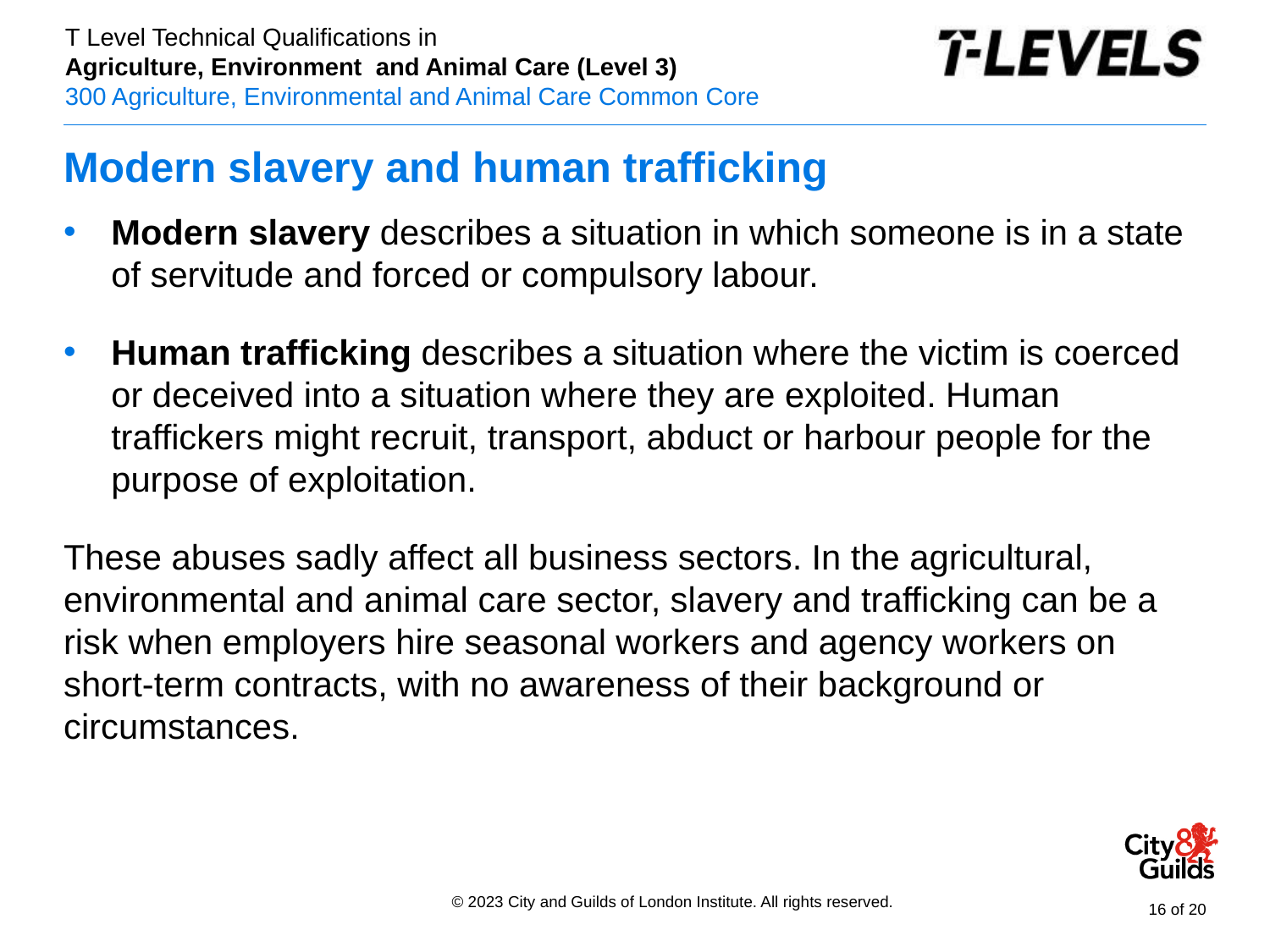

# Modern slavery and human trafficking
Modern slavery describes a situation in which someone is in a state of servitude and forced or compulsory labour.
Human trafficking describes a situation where the victim is coerced or deceived into a situation where they are exploited. Human traffickers might recruit, transport, abduct or harbour people for the purpose of exploitation.
These abuses sadly affect all business sectors. In the agricultural, environmental and animal care sector, slavery and trafficking can be a risk when employers hire seasonal workers and agency workers on short-term contracts, with no awareness of their background or circumstances.